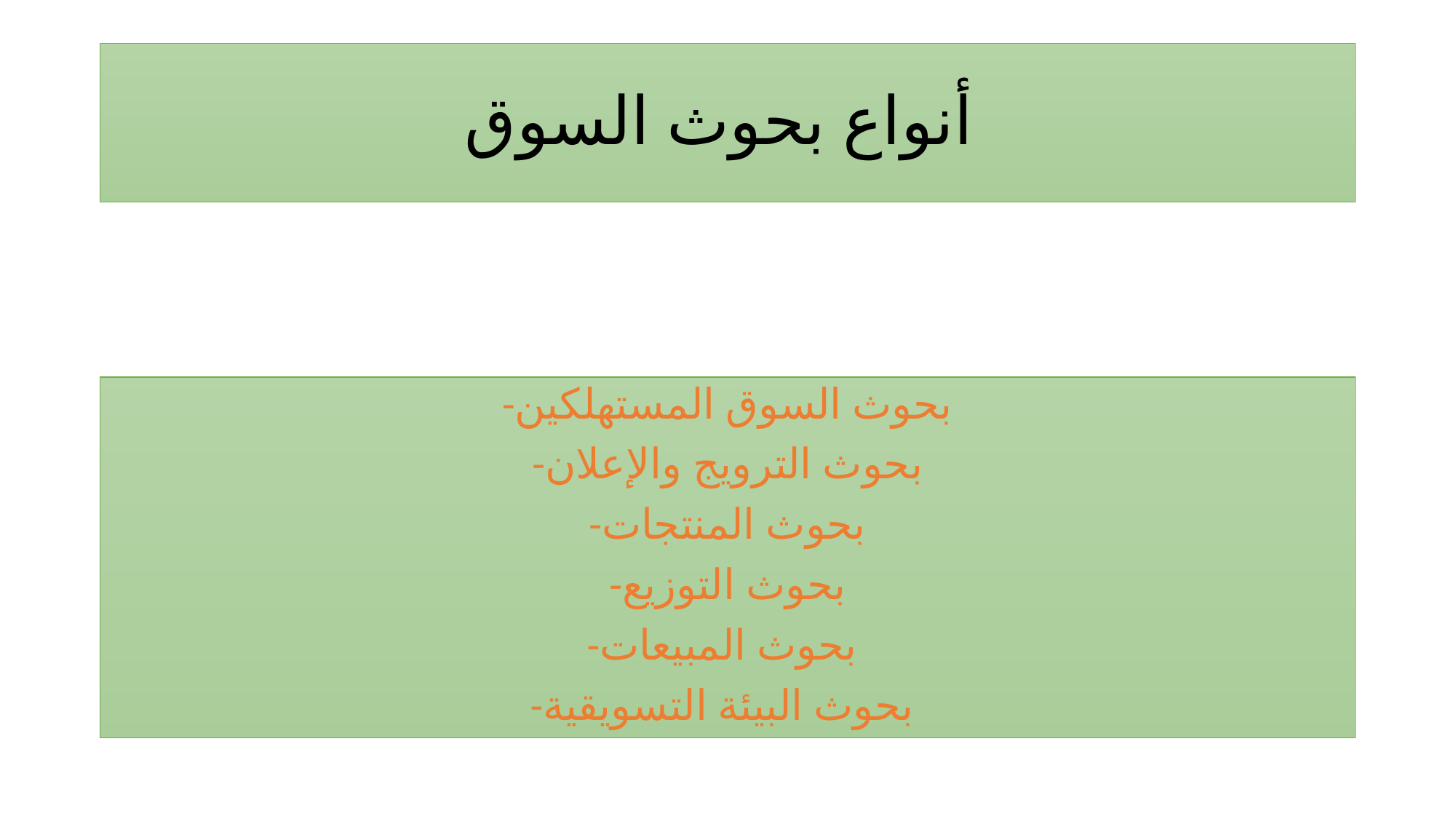

# أنواع بحوث السوق
-بحوث السوق المستهلكين
-بحوث الترويج والإعلان
-بحوث المنتجات
-بحوث التوزيع
-بحوث المبيعات
-بحوث البيئة التسويقية